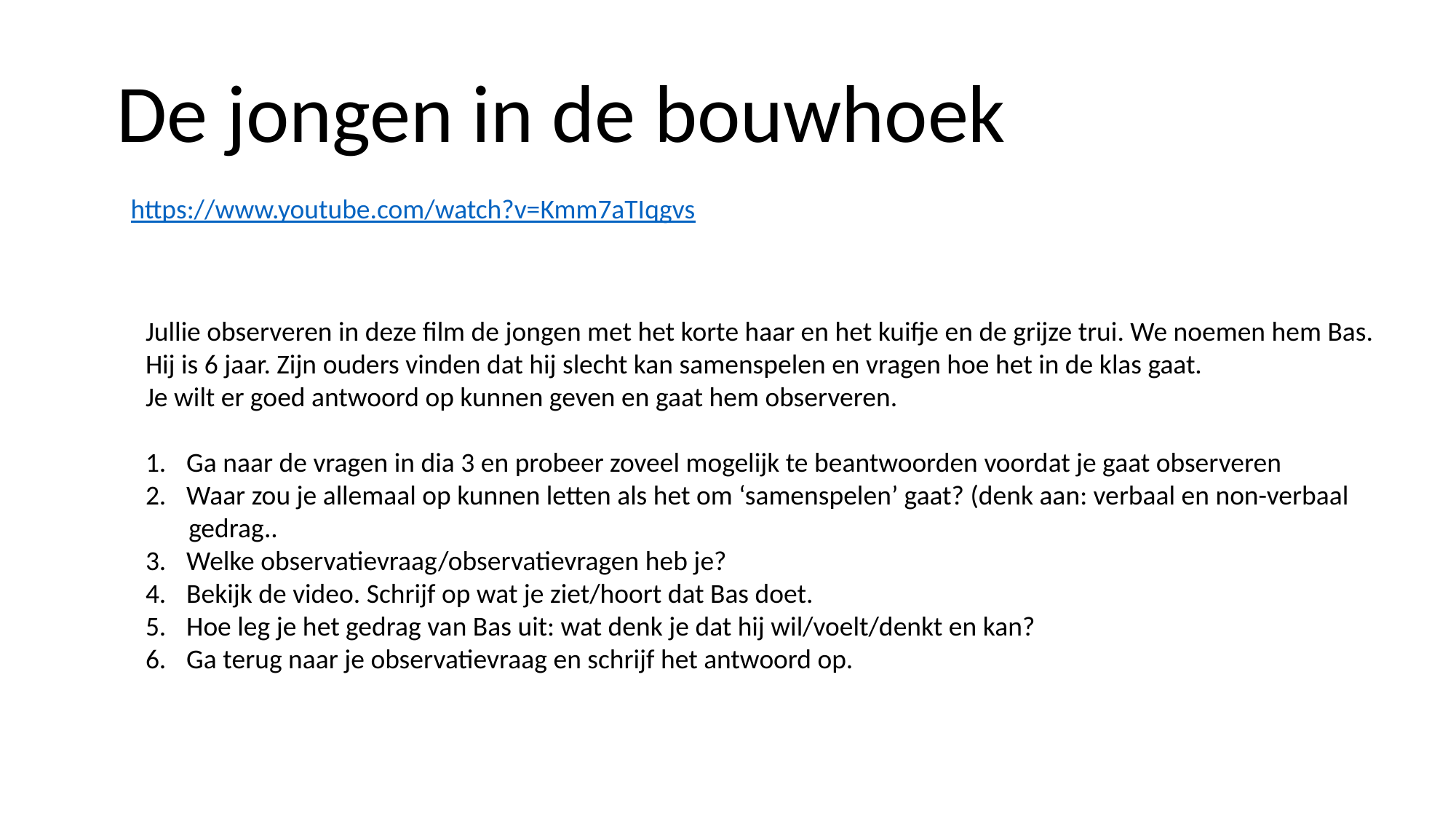

De jongen in de bouwhoek
https://www.youtube.com/watch?v=Kmm7aTIqgvs
Jullie observeren in deze film de jongen met het korte haar en het kuifje en de grijze trui. We noemen hem Bas.
Hij is 6 jaar. Zijn ouders vinden dat hij slecht kan samenspelen en vragen hoe het in de klas gaat.
Je wilt er goed antwoord op kunnen geven en gaat hem observeren.

Ga naar de vragen in dia 3 en probeer zoveel mogelijk te beantwoorden voordat je gaat observeren
Waar zou je allemaal op kunnen letten als het om ‘samenspelen’ gaat? (denk aan: verbaal en non-verbaal
       gedrag..
Welke observatievraag/observatievragen heb je?
Bekijk de video. Schrijf op wat je ziet/hoort dat Bas doet.
Hoe leg je het gedrag van Bas uit: wat denk je dat hij wil/voelt/denkt en kan?
Ga terug naar je observatievraag en schrijf het antwoord op.